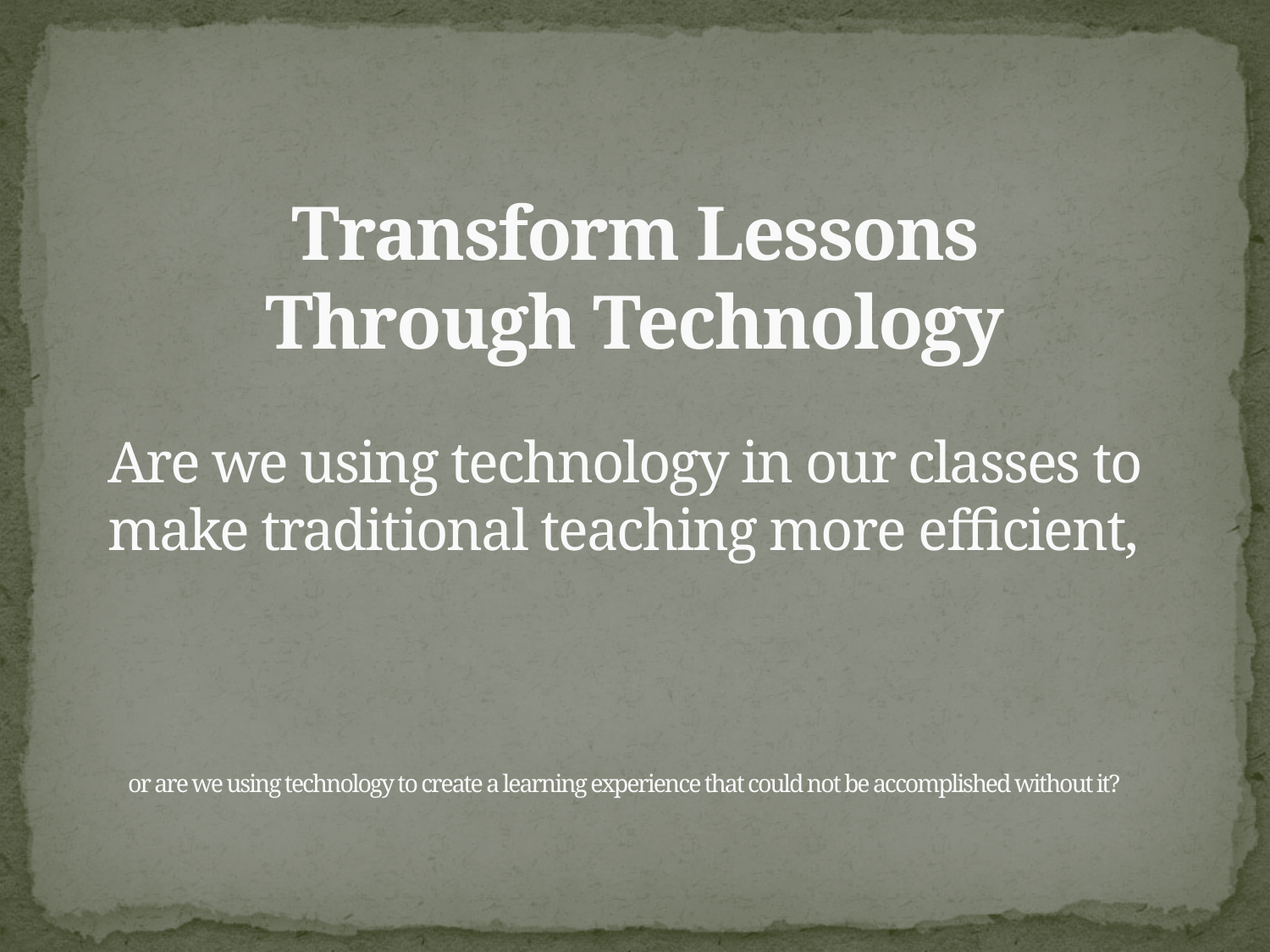

Transform Lessons Through Technology

Are we using technology in our classes to make traditional teaching more efficient,
# or are we using technology to create a learning experience that could not be accomplished without it?